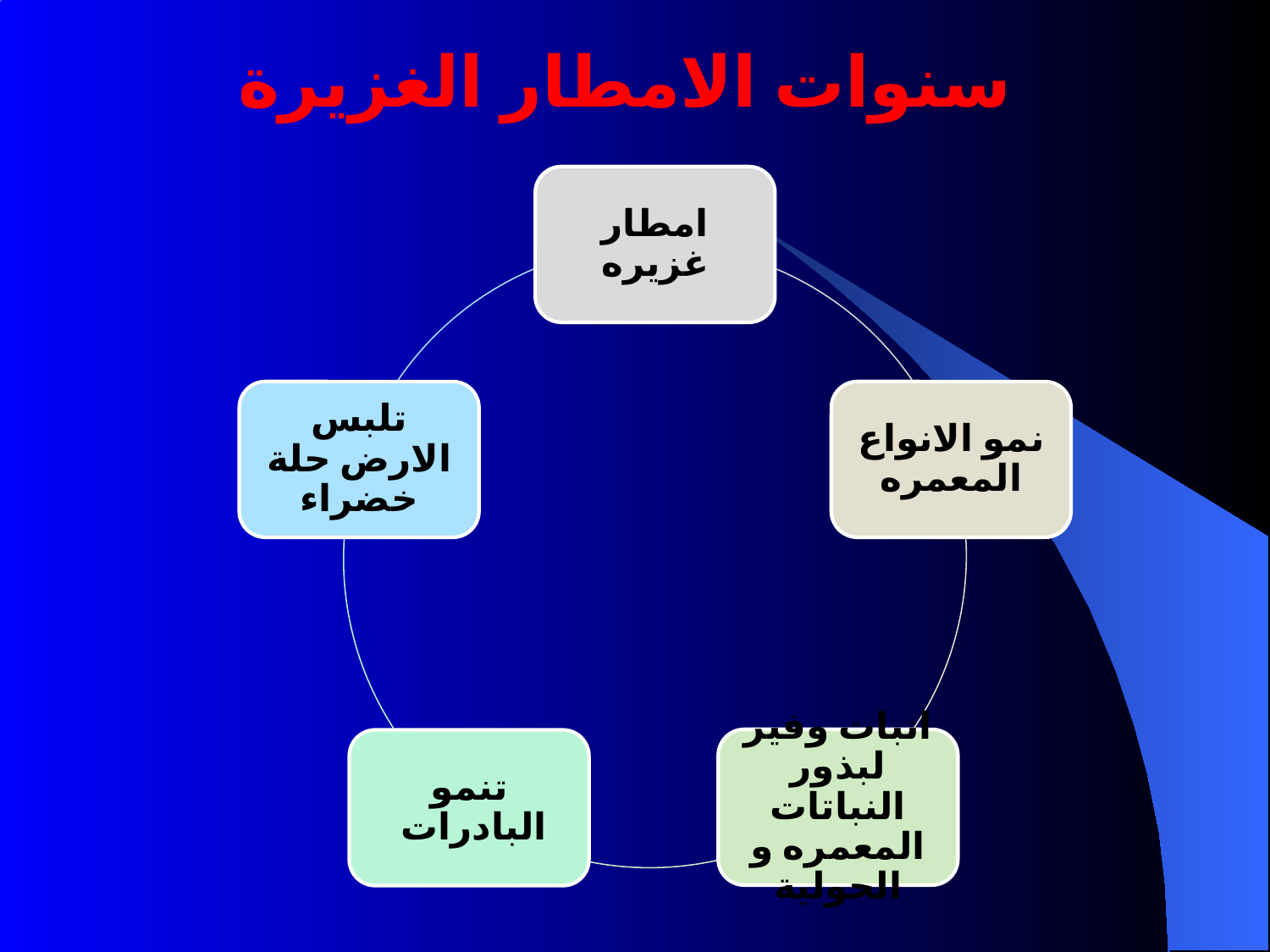

# سنوات الامطار الغزيرة
امطار غزيره
نمو الانواع المعمره
انبات وفير لبذور النباتات المعمره و الحولية
تنمو البادرات
تلبس الارض حلة خضراء